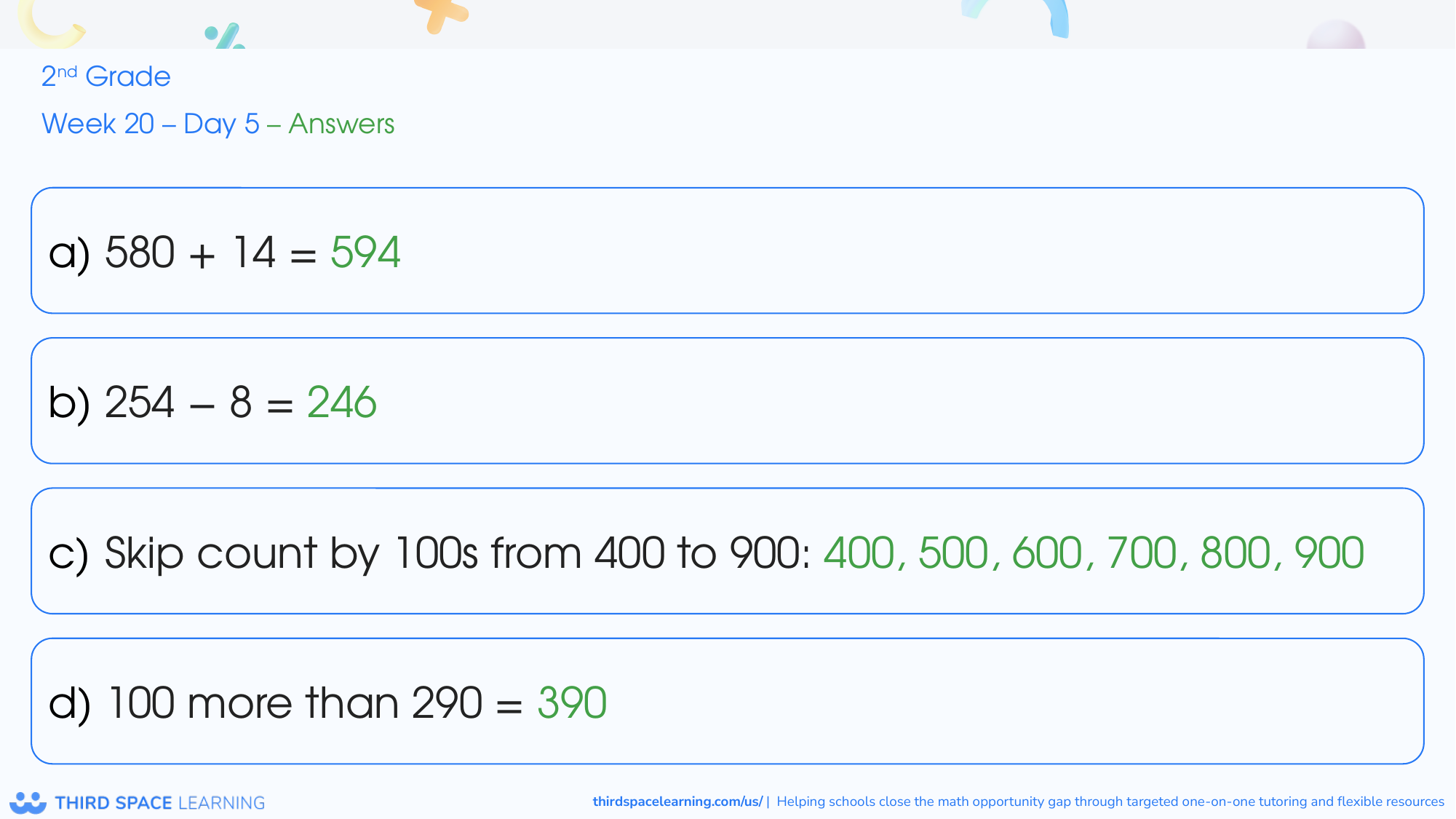

2nd Grade
Week 20 – Day 5 – Answers
580 + 14 = 594
254 − 8 = 246
Skip count by 100s from 400 to 900: 400, 500, 600, 700, 800, 900
100 more than 290 = 390